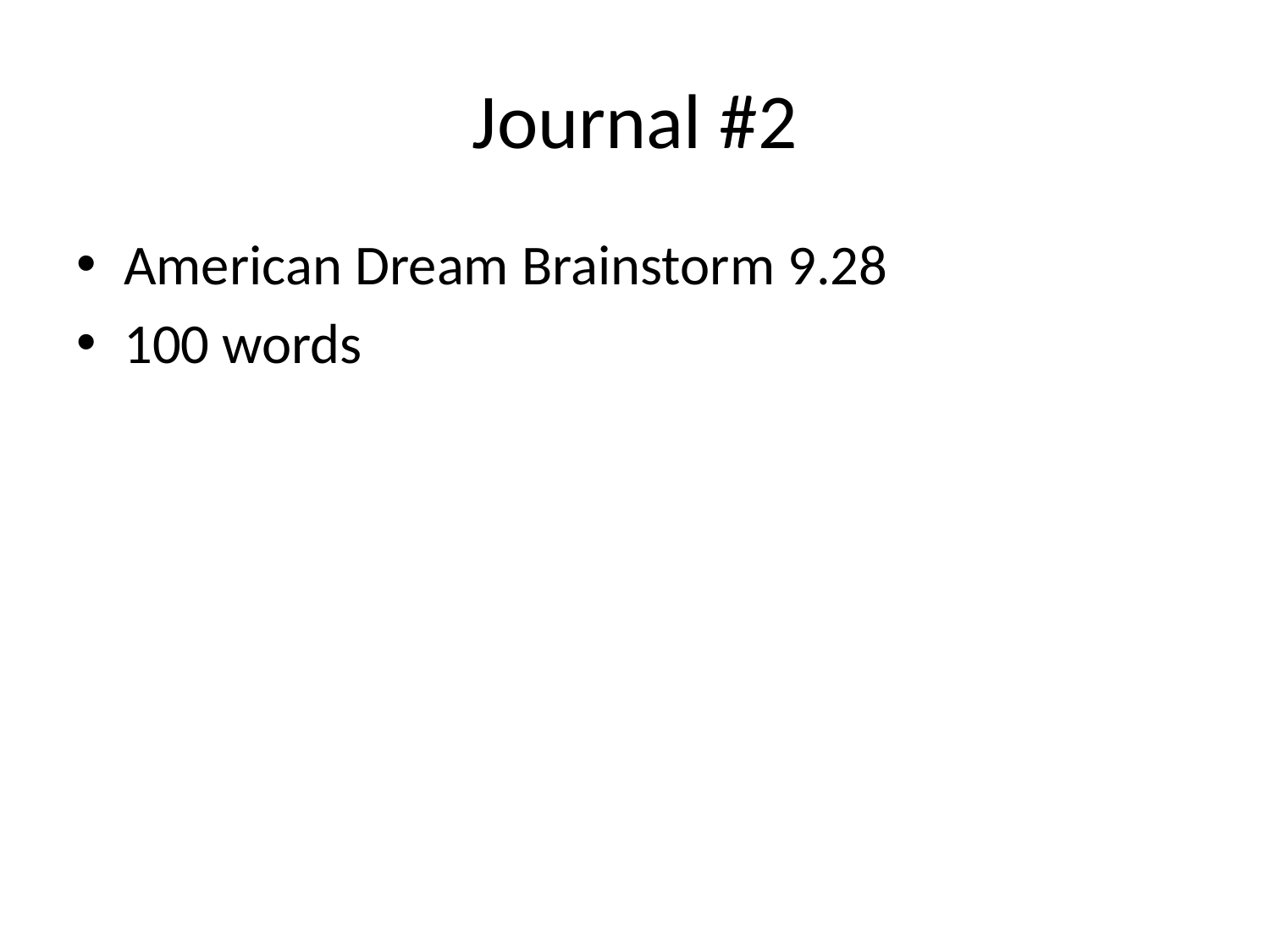

# Journal #2
American Dream Brainstorm 9.28
100 words